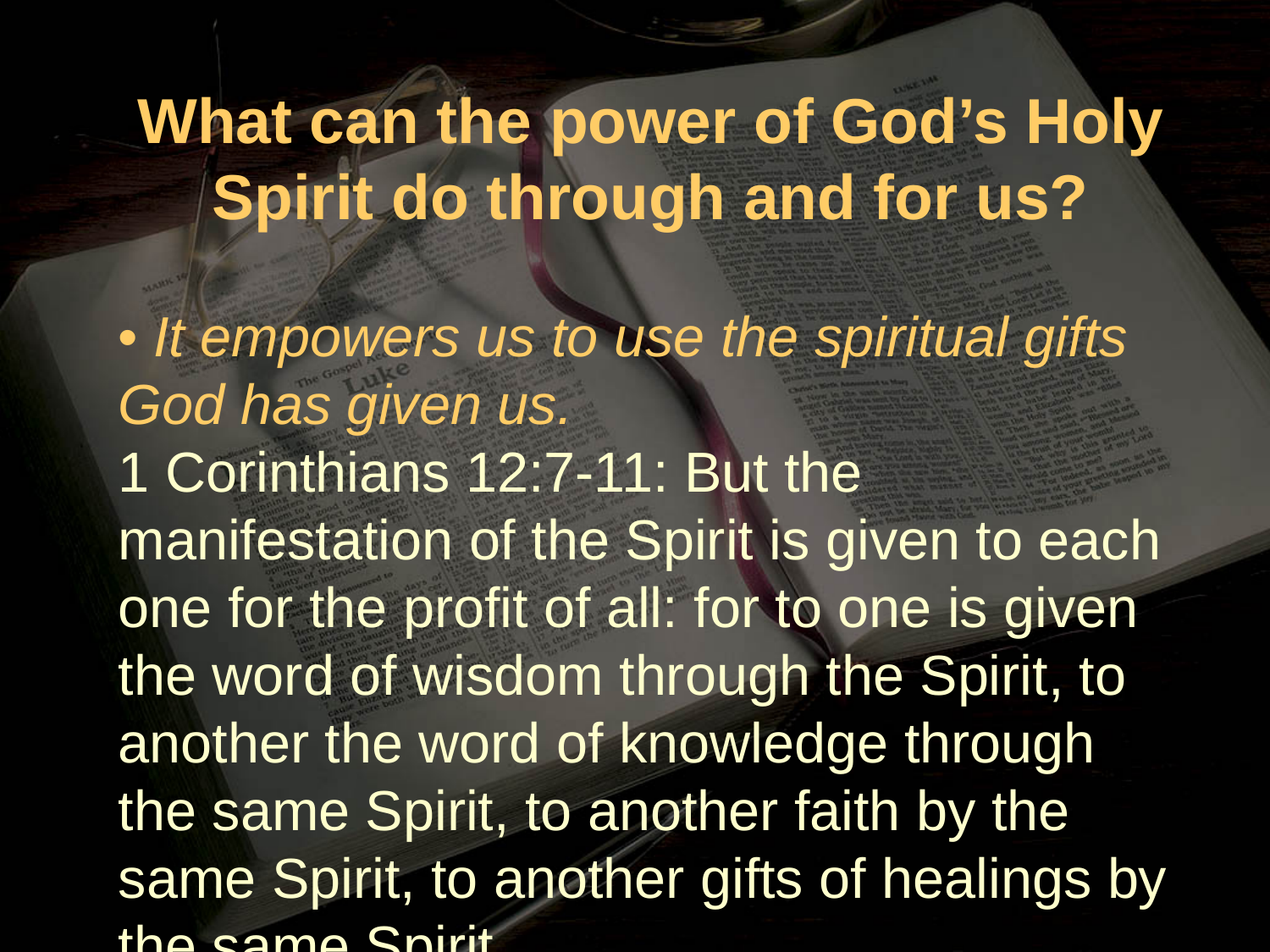

What can the power of God’s Holy Spirit do through and for us?

• It empowers us to use the spiritual gifts God has given us.
1 Corinthians 12:7-11: But the manifestation of the Spirit is given to each one for the profit of all: for to one is given the word of wisdom through the Spirit, to another the word of knowledge through the same Spirit, to another faith by the same Spirit, to another gifts of healings by the same Spirit,